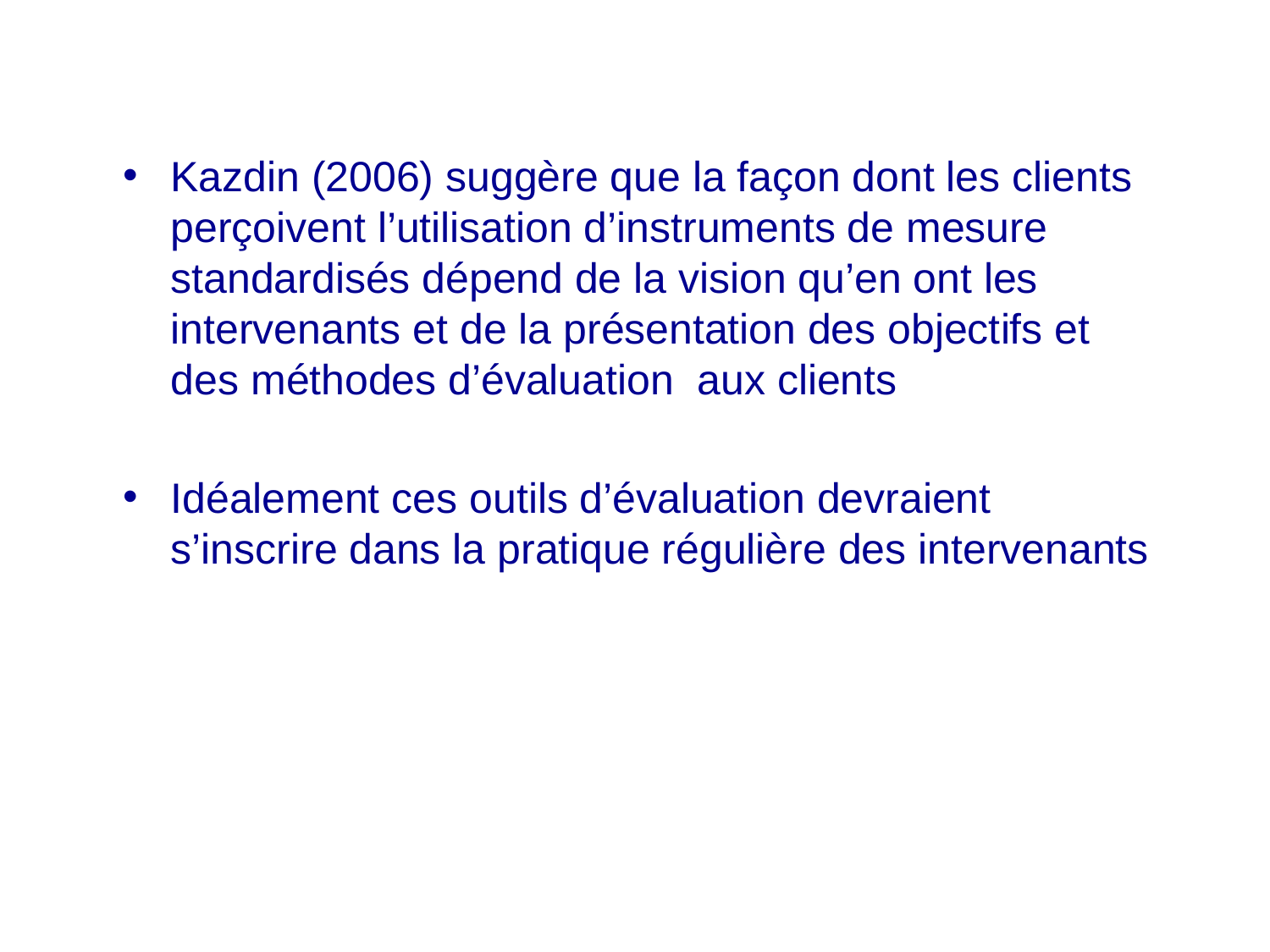

Kazdin (2006) suggère que la façon dont les clients perçoivent l’utilisation d’instruments de mesure standardisés dépend de la vision qu’en ont les intervenants et de la présentation des objectifs et des méthodes d’évaluation  aux clients

Idéalement ces outils d’évaluation devraient s’inscrire dans la pratique régulière des intervenants